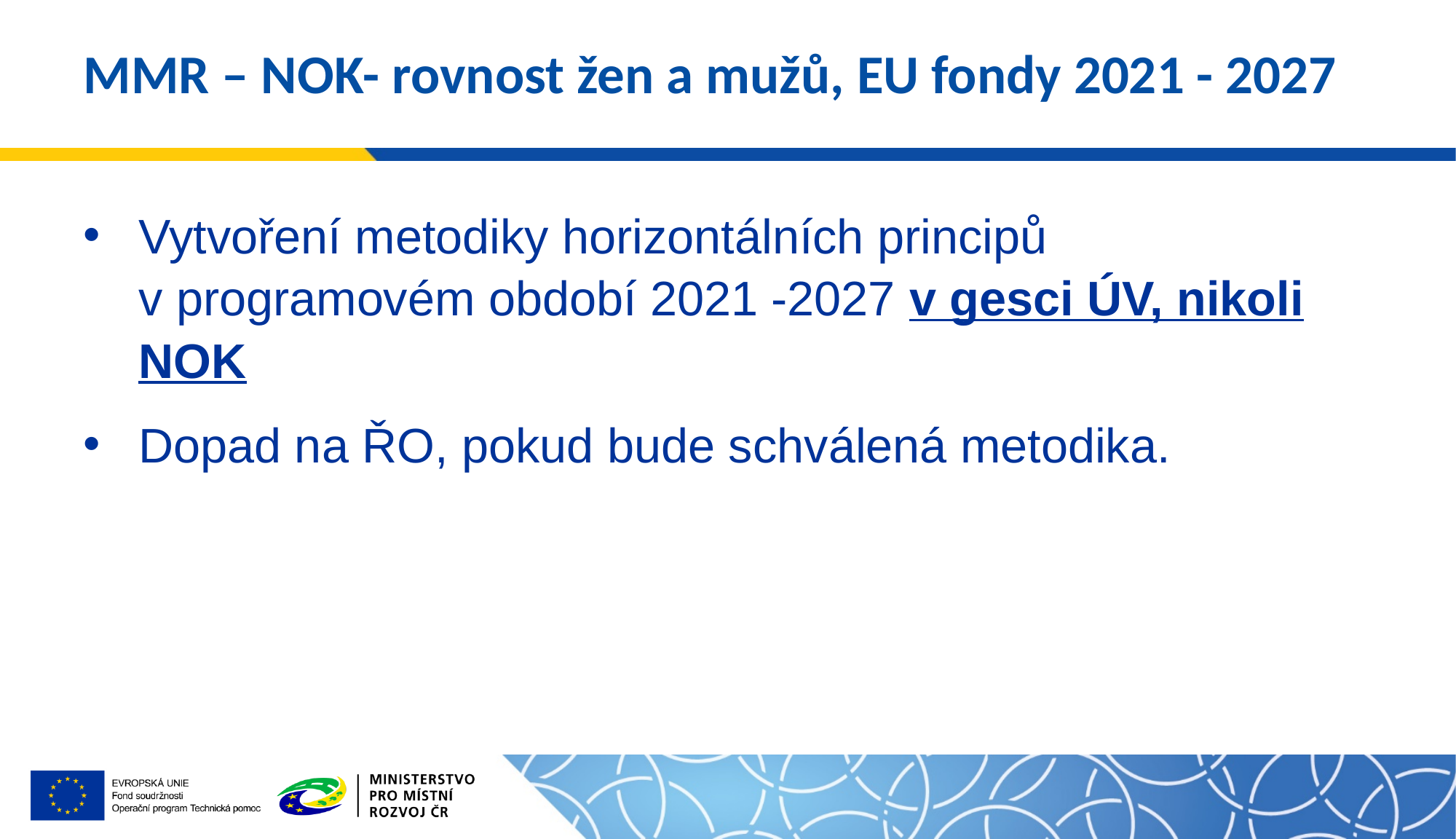

# MMR – NOK- rovnost žen a mužů, EU fondy 2021 - 2027
Vytvoření metodiky horizontálních principů v programovém období 2021 -2027 v gesci ÚV, nikoli NOK
Dopad na ŘO, pokud bude schválená metodika.